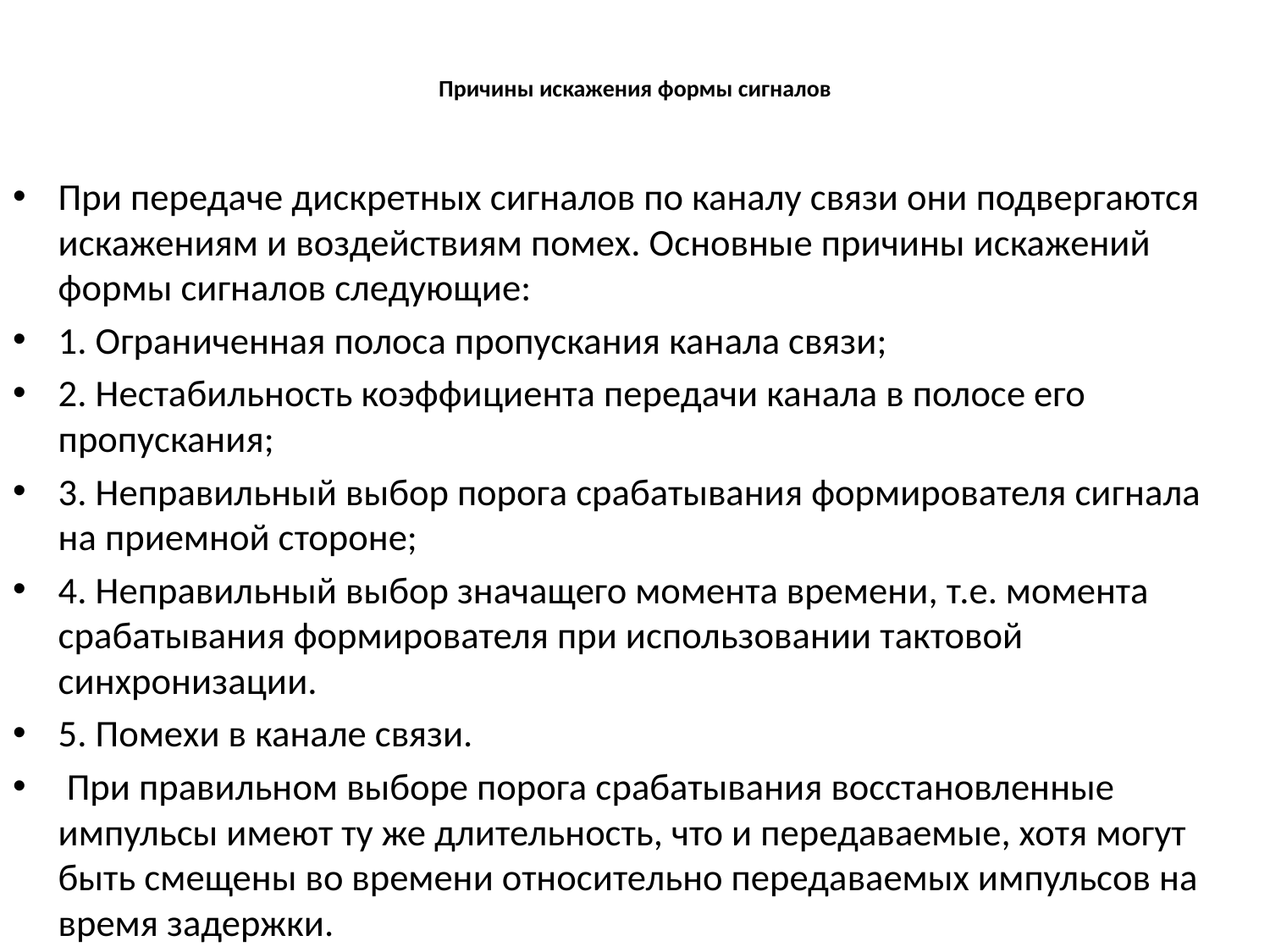

# Причины искажения формы сигналов
При передаче дискретных сигналов по каналу связи они подвергаются искажениям и воздействиям помех. Основные причины искажений формы сигналов следующие:
1. Ограниченная полоса пропускания канала связи;
2. Нестабильность коэффициента передачи канала в полосе его пропускания;
3. Неправильный выбор порога срабатывания формирователя сигнала на приемной стороне;
4. Неправильный выбор значащего момента времени, т.е. момента срабатывания формирователя при использовании тактовой синхронизации.
5. Помехи в канале связи.
 При правильном выборе порога срабатывания восстановленные импульсы имеют ту же длительность, что и передаваемые, хотя могут быть смещены во времени относительно передаваемых импульсов на время задержки.